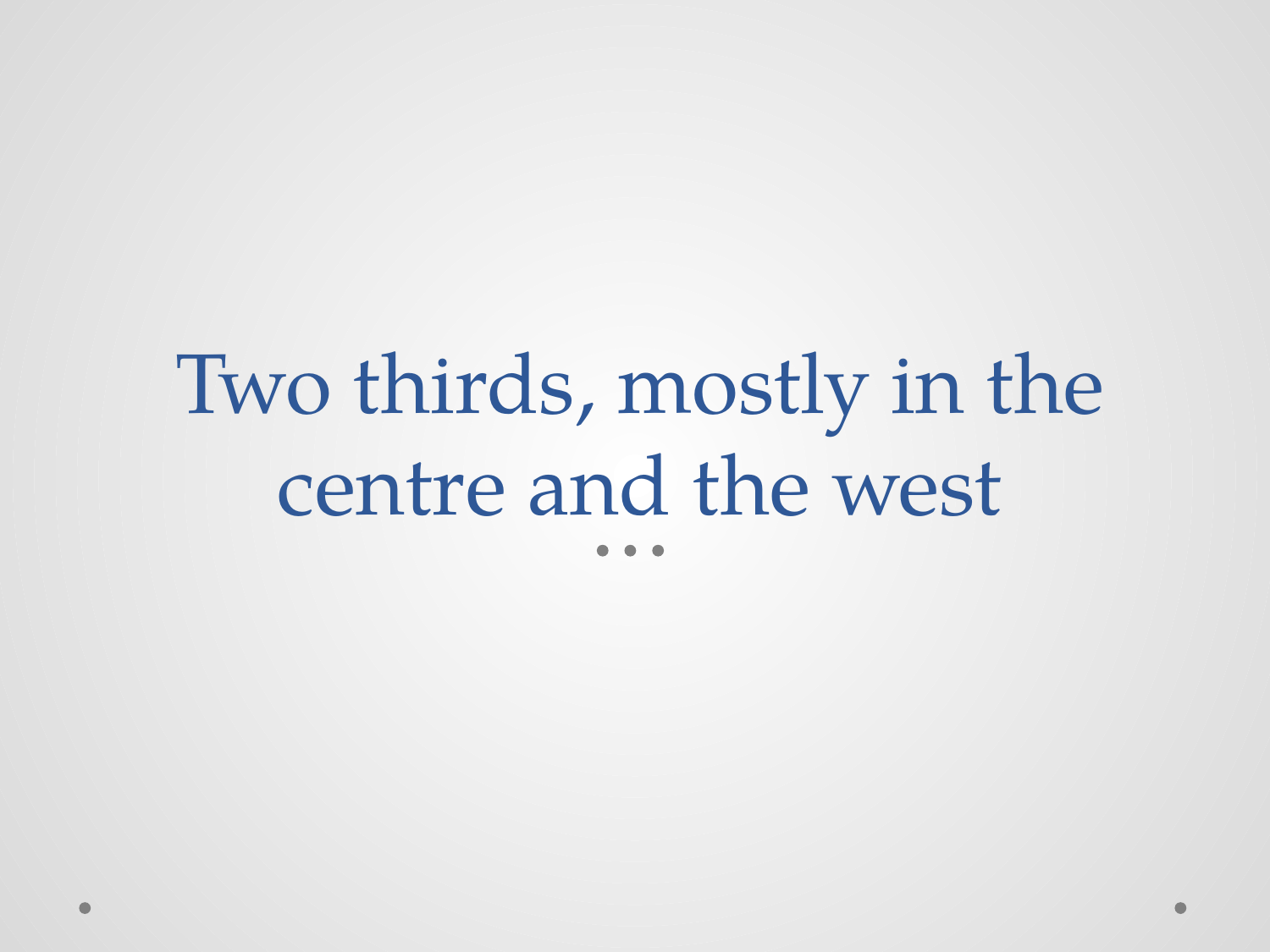

# Two thirds, mostly in the centre and the west